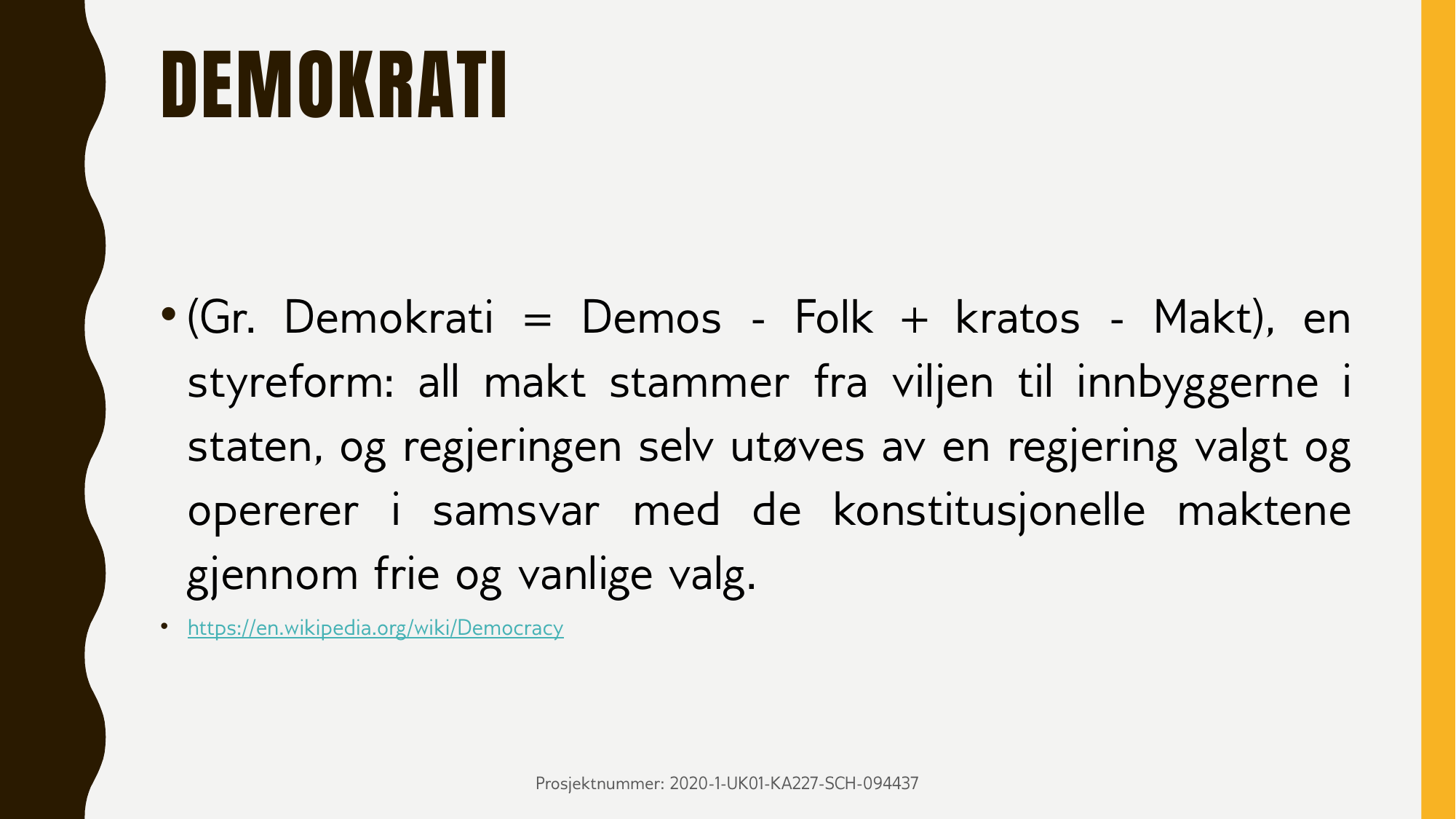

# DEMOKRATI
(Gr. Demokrati = Demos - Folk + kratos - Makt), en styreform: all makt stammer fra viljen til innbyggerne i staten, og regjeringen selv utøves av en regjering valgt og opererer i samsvar med de konstitusjonelle maktene gjennom frie og vanlige valg.
https://en.wikipedia.org/wiki/Democracy

Prosjektnummer: 2020-1-UK01-KA227-SCH-094437